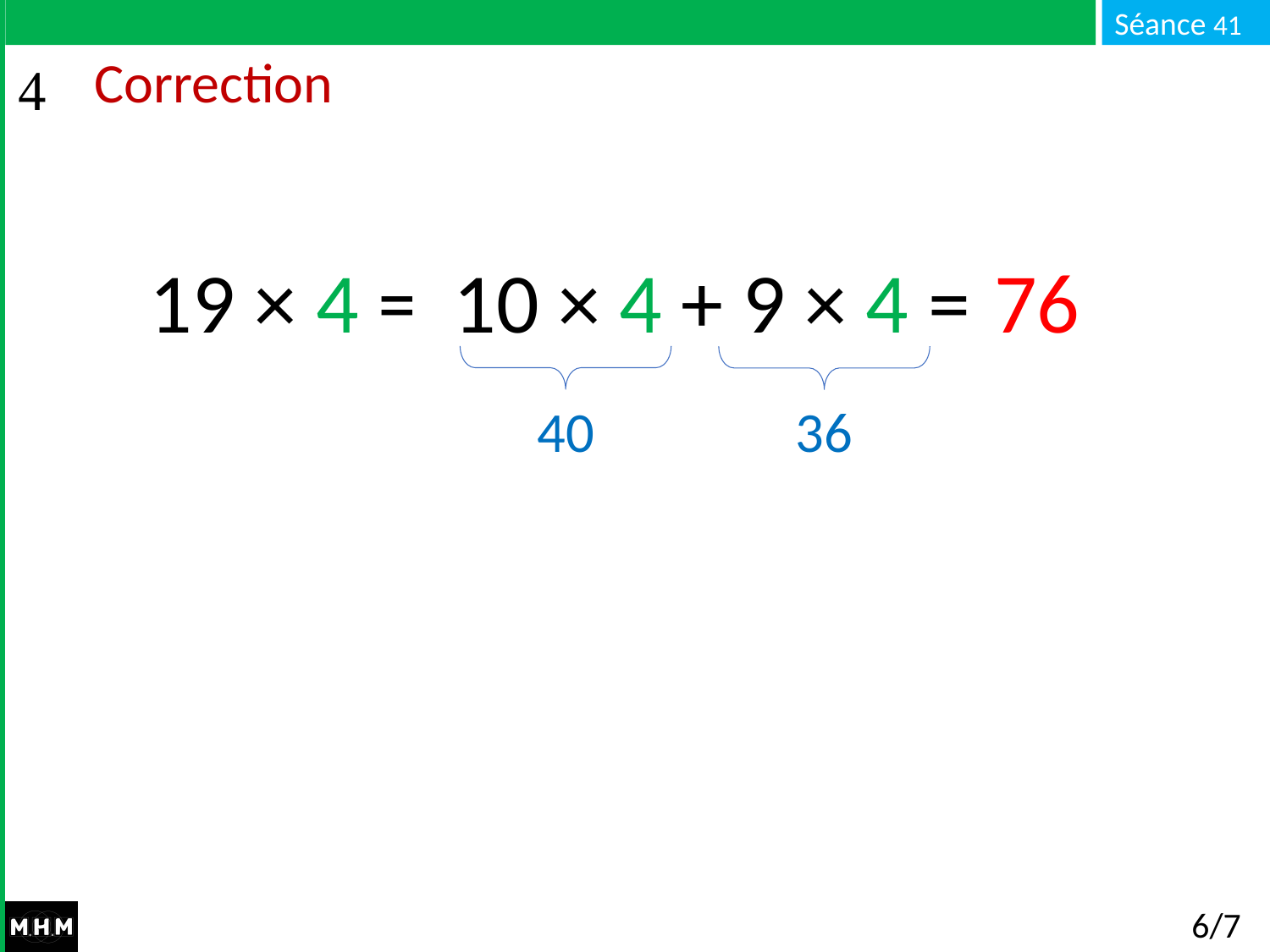

# Correction
10 × 4 + 9 × 4 = …
76
19 × 4 = …

40

36
6/7